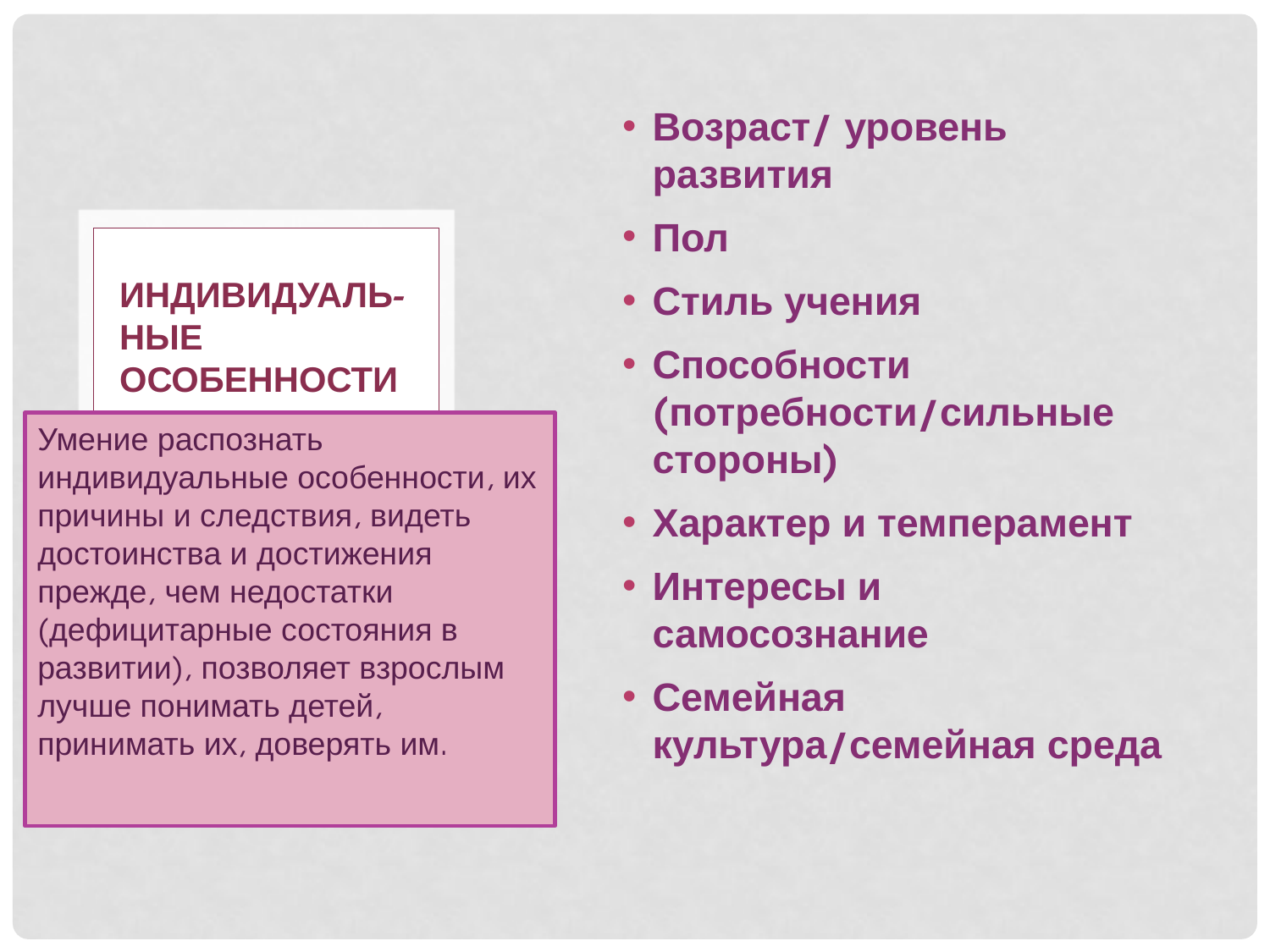

Возраст/ уровень развития
Пол
Стиль учения
Способности (потребности/сильные стороны)
Характер и темперамент
Интересы и самосознание
Семейная культура/семейная среда
# Индивидуаль-ные особенности
Умение распознать индивидуальные особенности, их причины и следствия, видеть достоинства и достижения прежде, чем недостатки (дефицитарные состояния в развитии), позволяет взрослым лучше понимать детей, принимать их, доверять им.